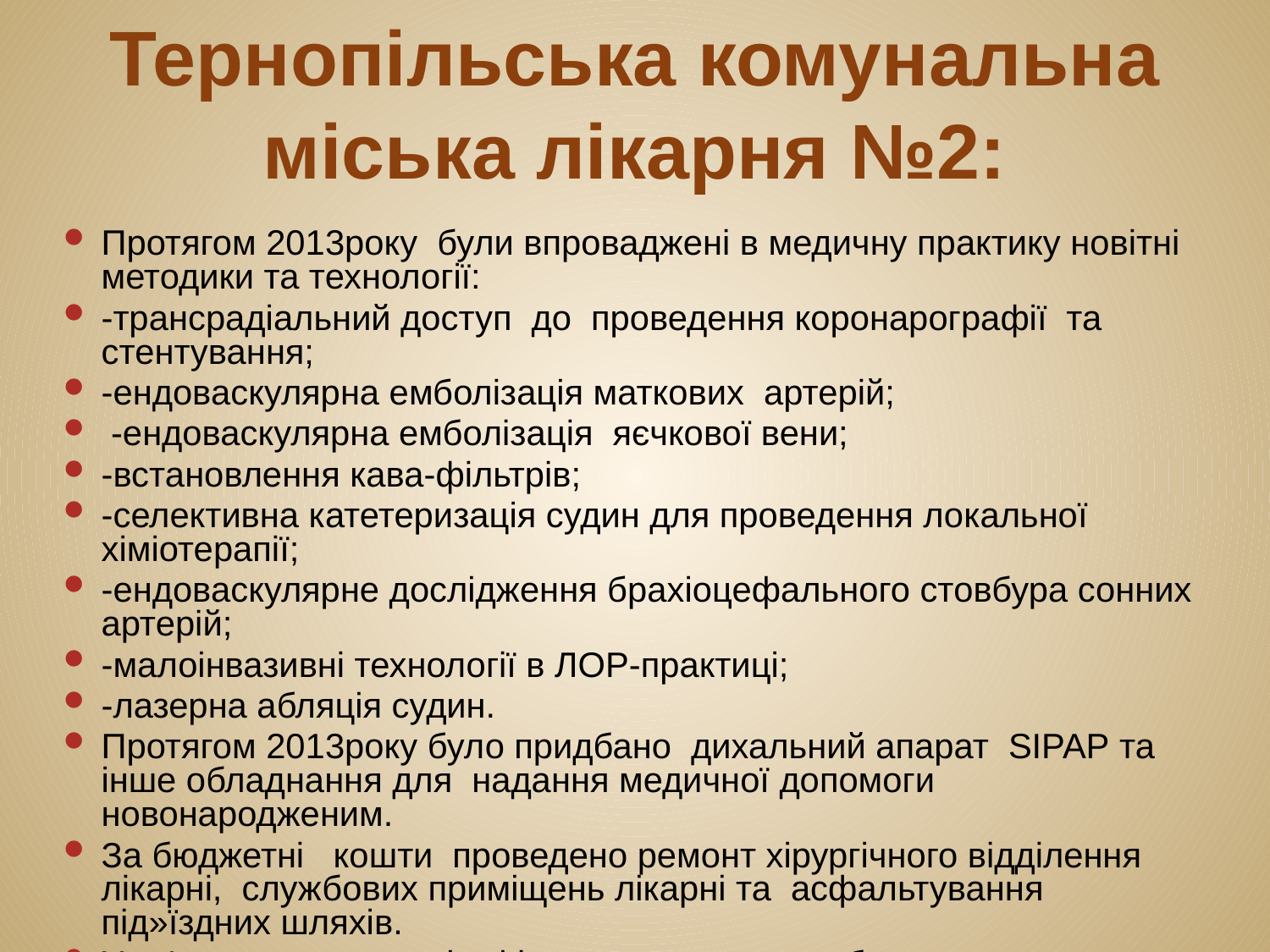

# Тернопільська комунальна міська лікарня №2:
Протягом 2013року  були впроваджені в медичну практику новітні методики та технології:
-трансрадіальний доступ  до  проведення коронарографії  та стентування;
-ендоваскулярна емболізація маткових  артерій;
 -ендоваскулярна емболізація  яєчкової вени;
-встановлення кава-фільтрів;
-селективна катетеризація судин для проведення локальної хіміотерапії;
-ендоваскулярне дослідження брахіоцефального стовбура сонних артерій;
-малоінвазивні технології в ЛОР-практиці;
-лазерна абляція судин.
Протягом 2013року було придбано  дихальний апарат  SIPAP та інше обладнання для  надання медичної допомоги новонародженим.
За бюджетні   кошти  проведено ремонт хірургічного відділення лікарні,  службових приміщень лікарні та  асфальтування під»їздних шляхів.
У зв'язку з недостатнім фінансуванням  є проблеми з оновленням медичного обладнання, проведення капітальних ремонтів приміщень лікарні та створення   перинатального міського центру ІІ рівня  на базі  пологових відділень лікарні.